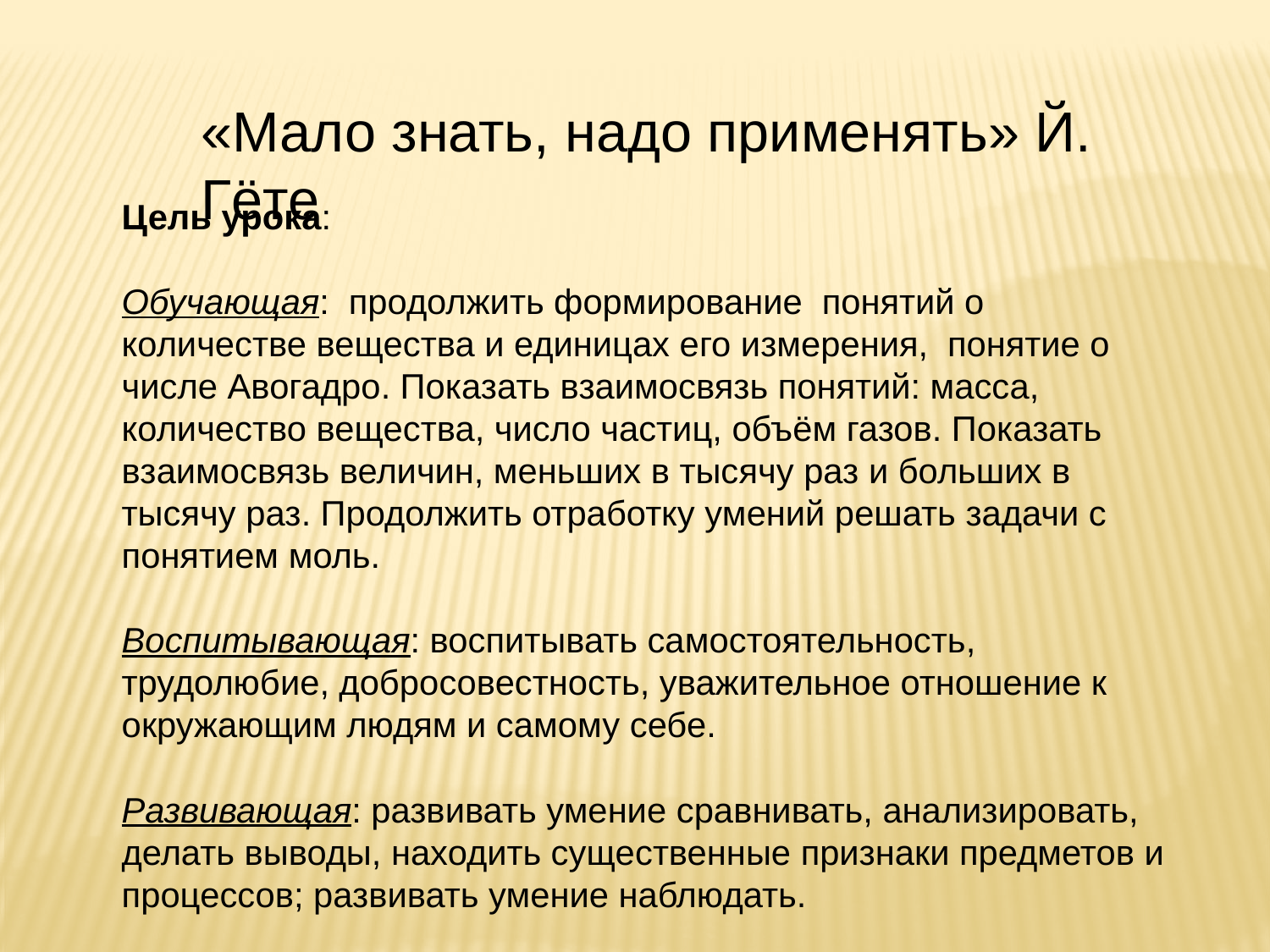

«Мало знать, надо применять» Й. Гёте
Цель урока:

Обучающая:  продолжить формирование  понятий о количестве вещества и единицах его измерения,  понятие о числе Авогадро. Показать взаимосвязь понятий: масса, количество вещества, число частиц, объём газов. Показать взаимосвязь величин, меньших в тысячу раз и больших в тысячу раз. Продолжить отработку умений решать задачи с понятием моль.

Воспитывающая: воспитывать самостоятельность, трудолюбие, добросовестность, уважительное отношение к окружающим людям и самому себе.

Развивающая: развивать умение сравнивать, анализировать, делать выводы, находить существенные признаки предметов и процессов; развивать умение наблюдать.